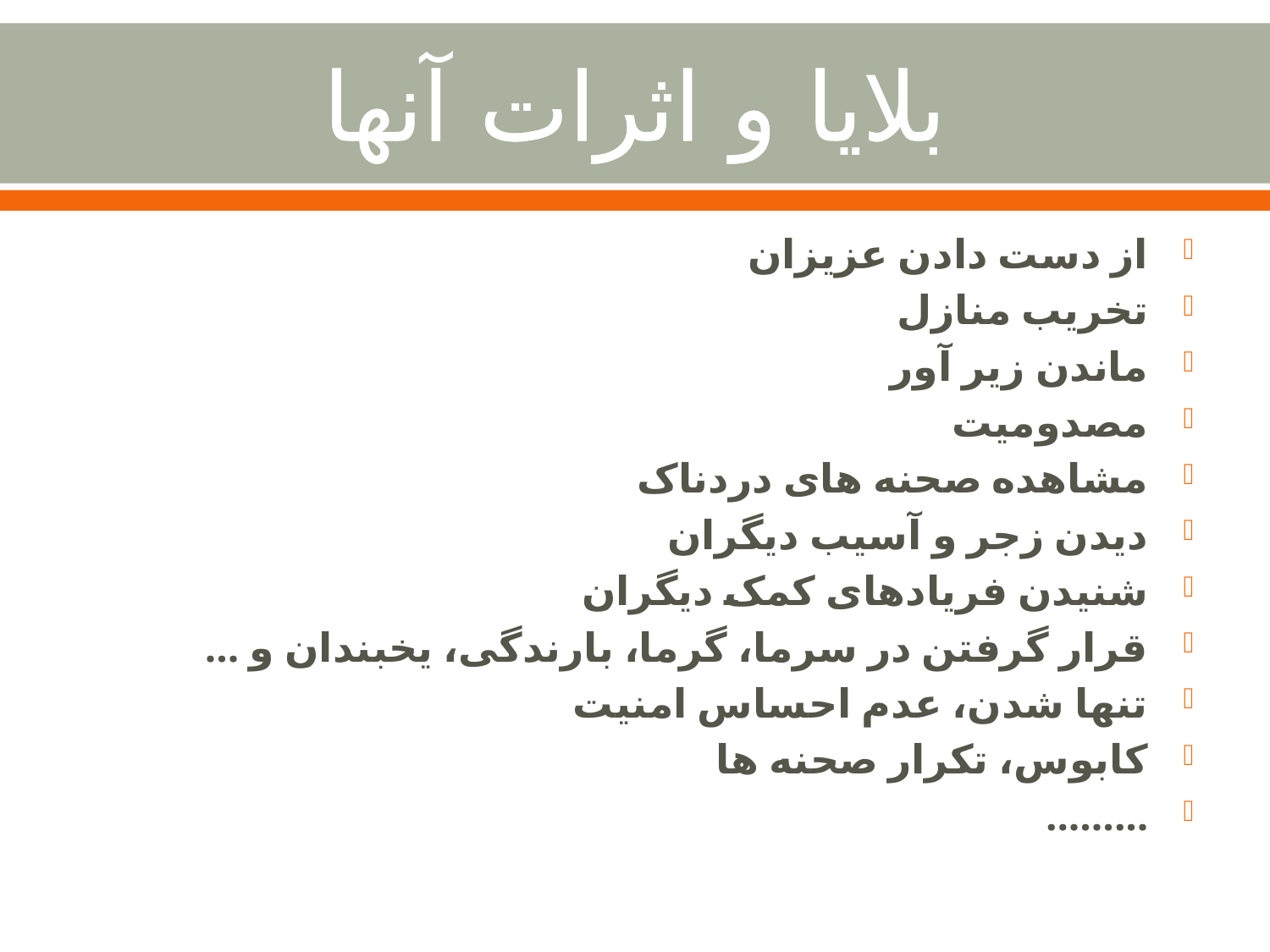

# بلایا و اثرات آنها
از دست دادن عزیزان
تخریب منازل
ماندن زیر آور
مصدومیت
مشاهده صحنه های دردناک
دیدن زجر و آسیب دیگران
شنیدن فریادهای کمک دیگران
قرار گرفتن در سرما، گرما، بارندگی، یخبندان و ...
تنها شدن، عدم احساس امنیت
کابوس، تکرار صحنه ها
.........